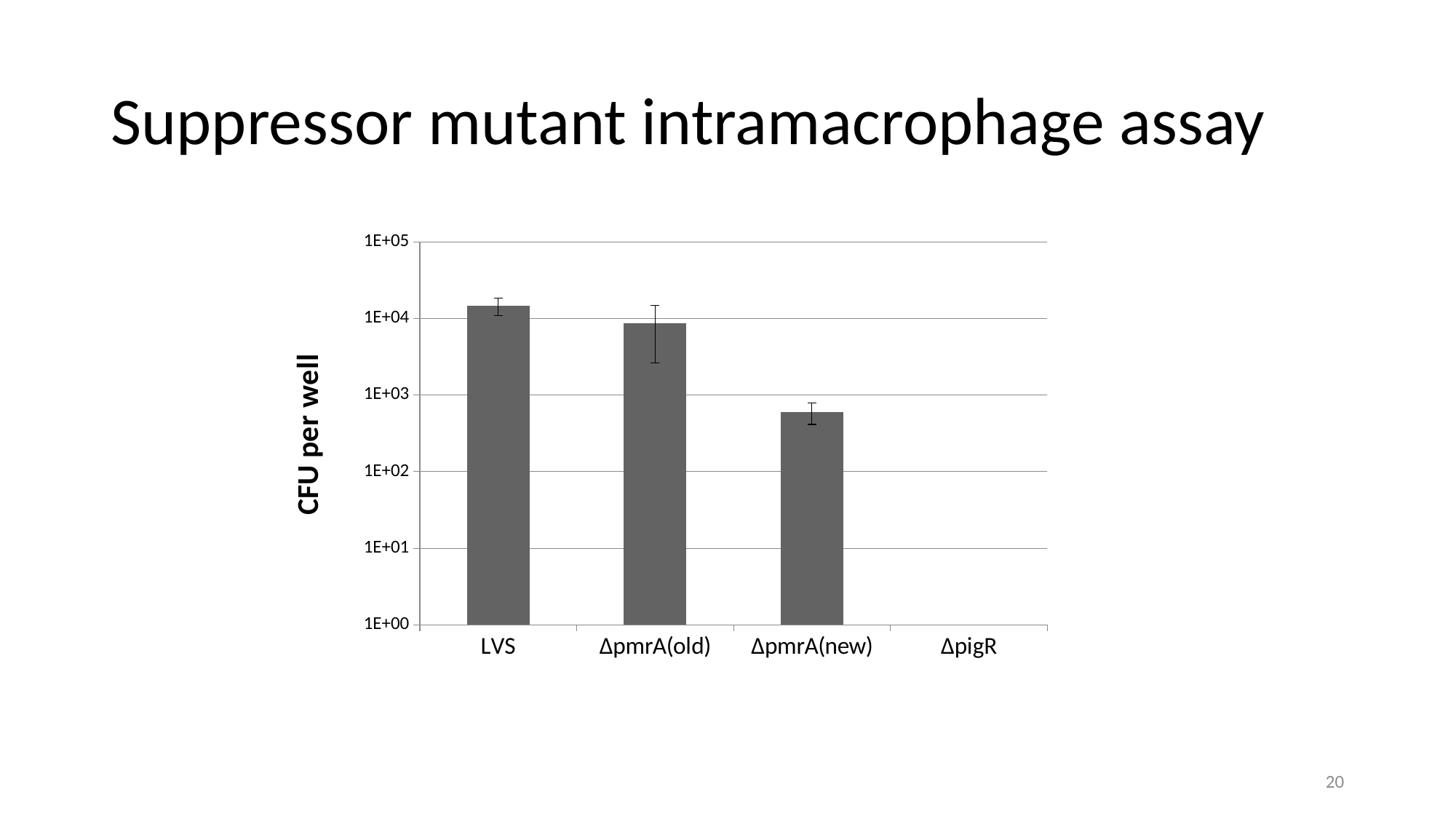

# Suppressor mutant intramacrophage assay

### Chart

| Category | Average CFU per well |
|---|---|
| LVS | 14800.0 |
| ∆pmrA(old) | 8760.0 |
| ∆pmrA(new) | 600.0 |
| ∆pigR | 0.0 |
20